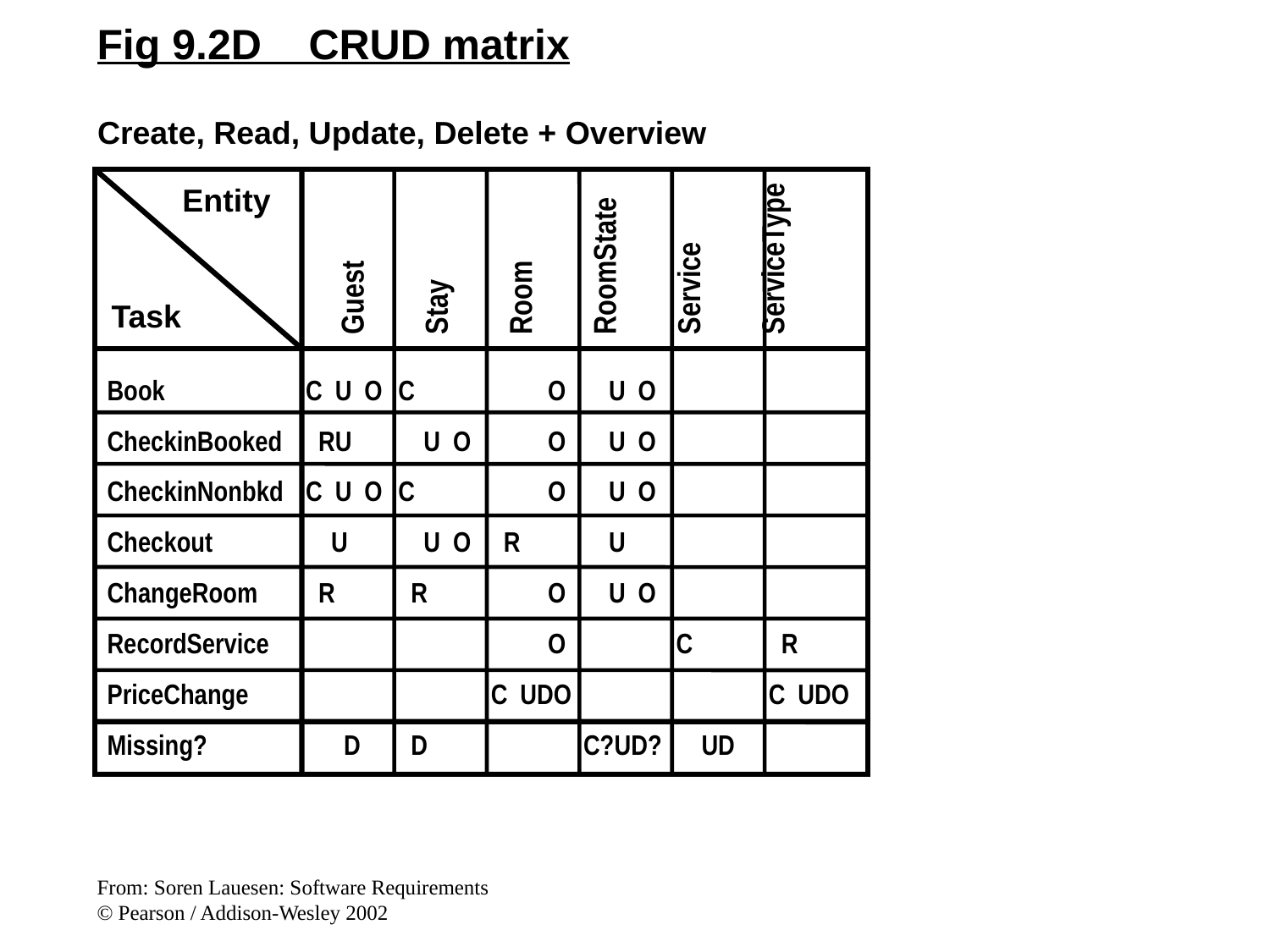

Guest
Stay
Room
RoomState
Service
ServiceType
Fig 9.2D    CRUD matrix
Create, Read, Update, Delete + Overview

Entity
Task
Book	C  U  O	C    	         O	    U  O
CheckinBooked	  RU	    U  O	         O	    U  O
CheckinNonbkd	C  U  O	C  	         O	    U  O
Checkout	    U	    U  O	  R	    U
ChangeRoom	  R	  R	         O	    U  O
RecordService			         O		C	  R
PriceChange			C  UDO			C  UDO
Missing?	      D	  D		C?UD?	    UD

From: Soren Lauesen: Software Requirements
© Pearson / Addison-Wesley 2002